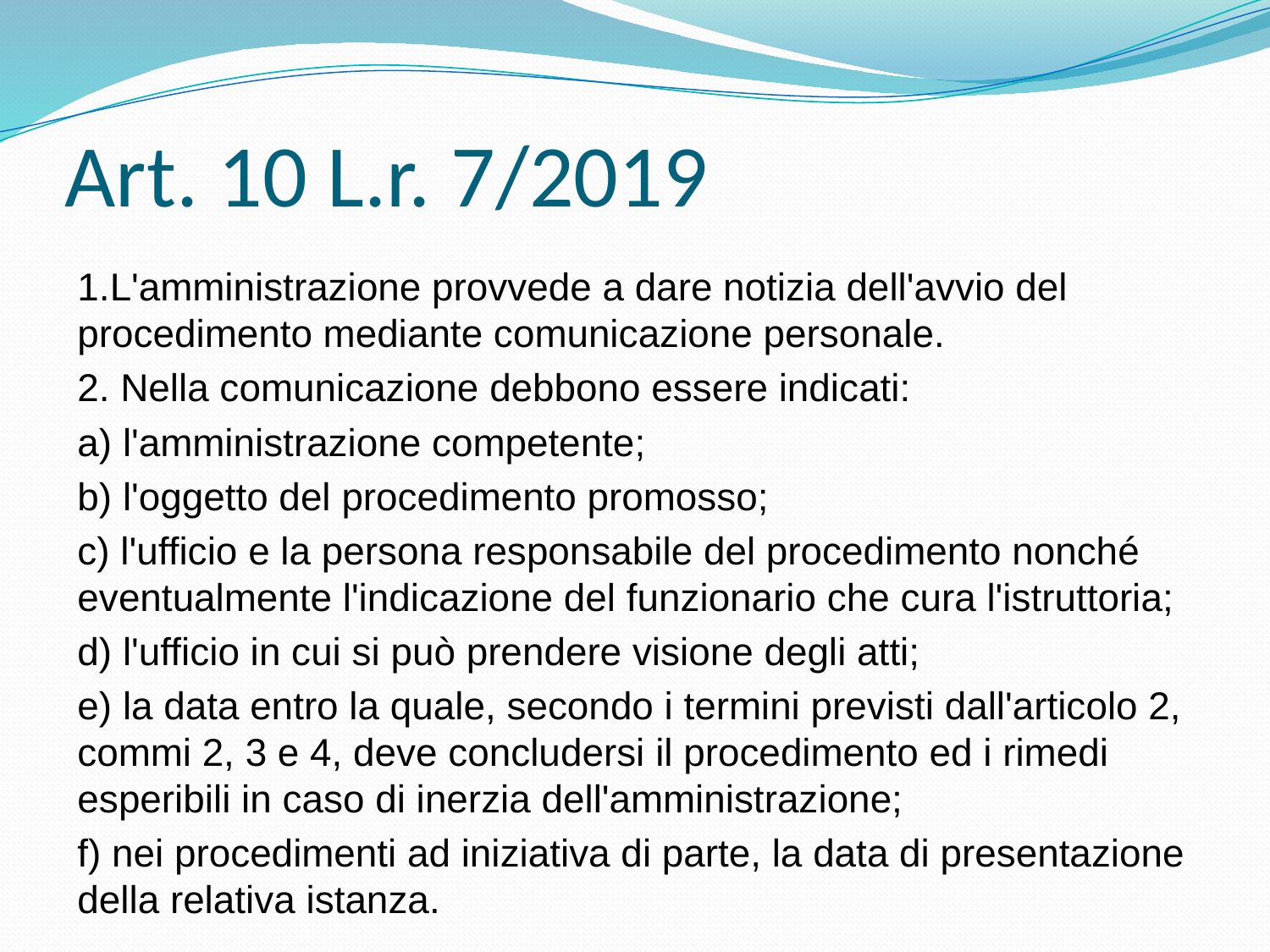

# Art. 10 L.r. 7/2019
1.L'amministrazione provvede a dare notizia dell'avvio del procedimento mediante comunicazione personale.
2. Nella comunicazione debbono essere indicati:
a) l'amministrazione competente;
b) l'oggetto del procedimento promosso;
c) l'ufficio e la persona responsabile del procedimento nonché eventualmente l'indicazione del funzionario che cura l'istruttoria;
d) l'ufficio in cui si può prendere visione degli atti;
e) la data entro la quale, secondo i termini previsti dall'articolo 2, commi 2, 3 e 4, deve concludersi il procedimento ed i rimedi esperibili in caso di inerzia dell'amministrazione;
f) nei procedimenti ad iniziativa di parte, la data di presentazione della relativa istanza.